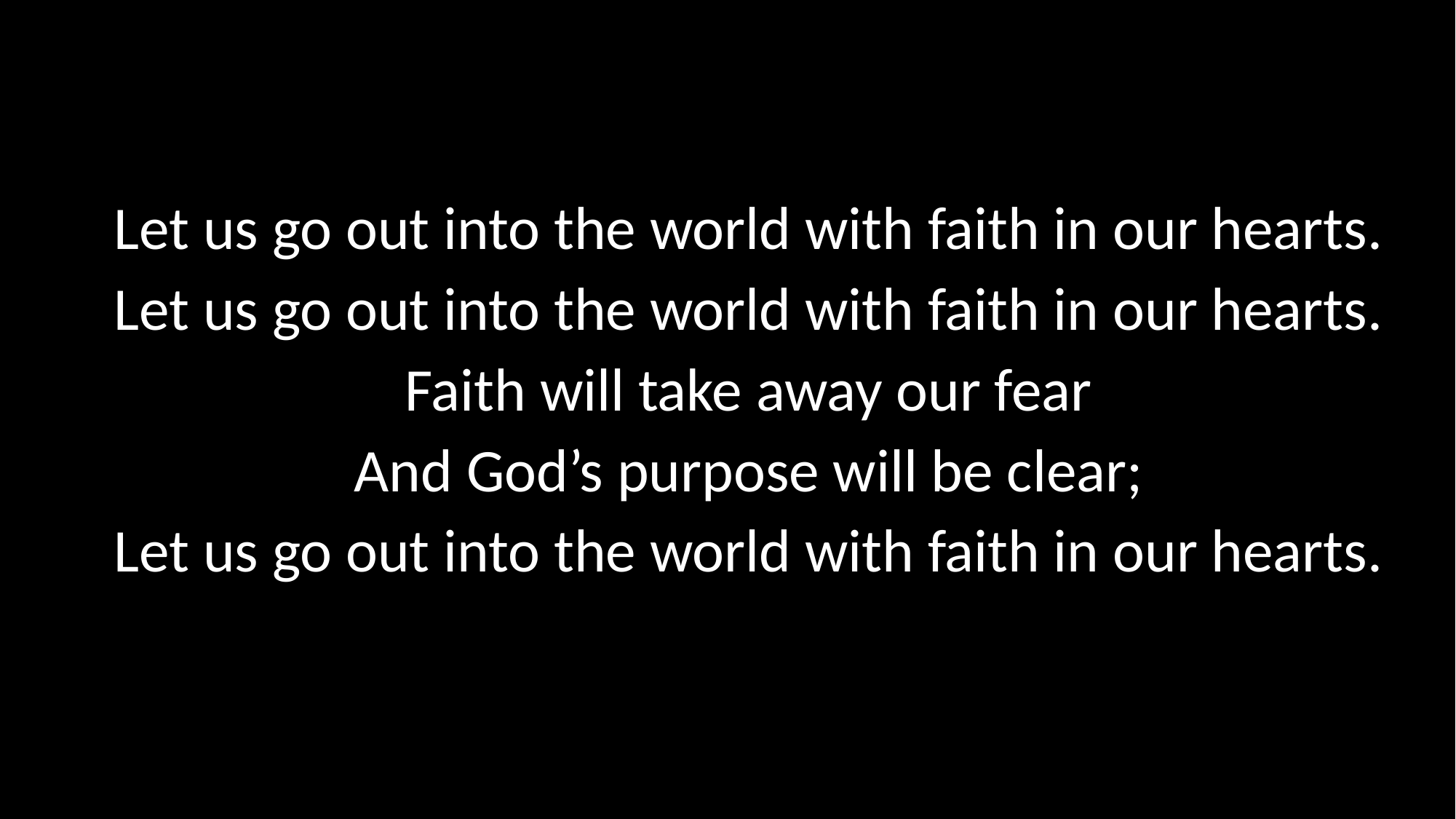

Let us go out into the world with faith in our hearts.
Let us go out into the world with faith in our hearts.
Faith will take away our fear
And God’s purpose will be clear;
Let us go out into the world with faith in our hearts.